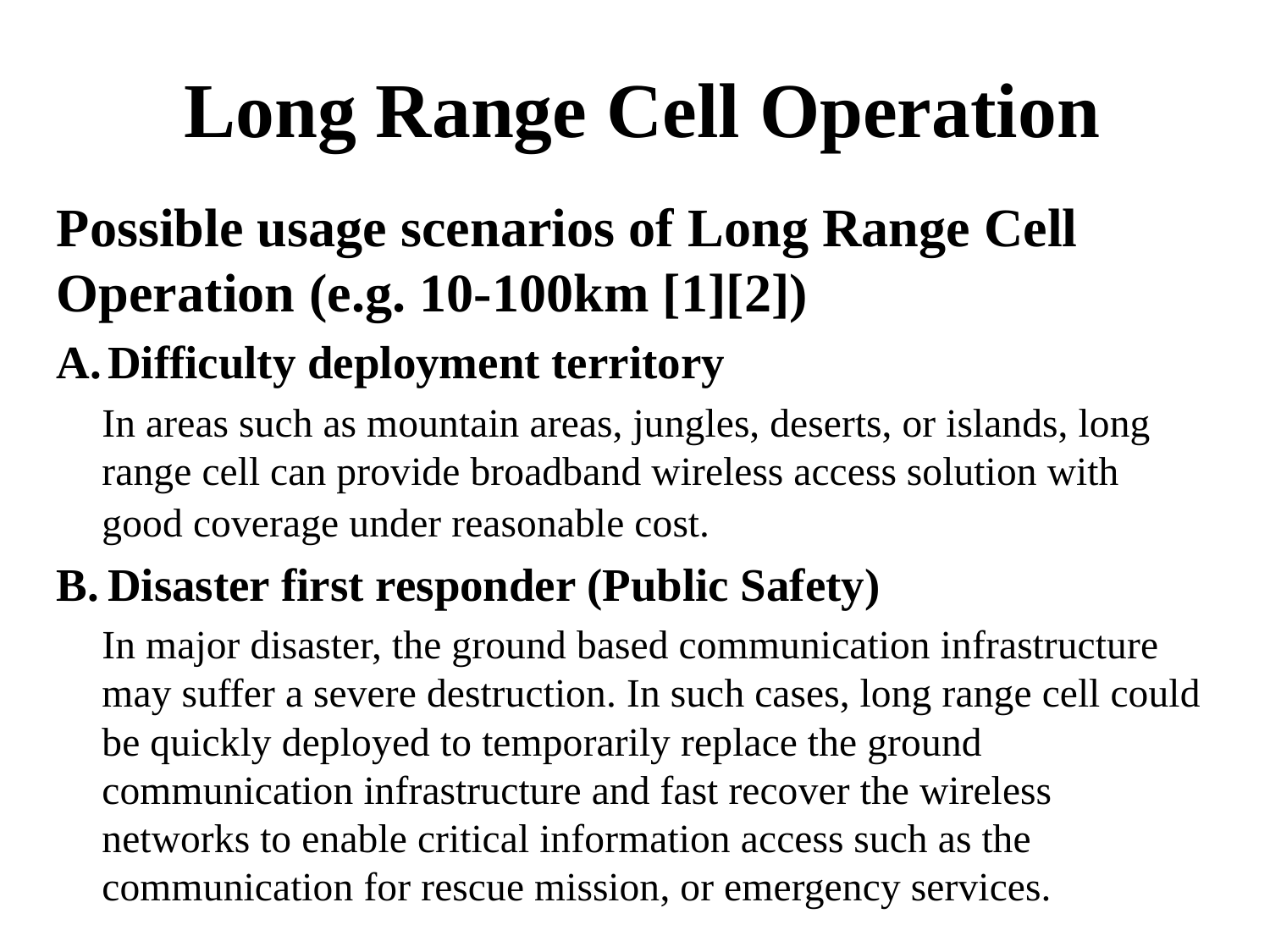

# Long Range Cell Operation
Possible usage scenarios of Long Range Cell Operation (e.g. 10-100km [1][2])
Difficulty deployment territory
In areas such as mountain areas, jungles, deserts, or islands, long range cell can provide broadband wireless access solution with good coverage under reasonable cost.
Disaster first responder (Public Safety)
In major disaster, the ground based communication infrastructure may suffer a severe destruction. In such cases, long range cell could be quickly deployed to temporarily replace the ground communication infrastructure and fast recover the wireless networks to enable critical information access such as the communication for rescue mission, or emergency services.